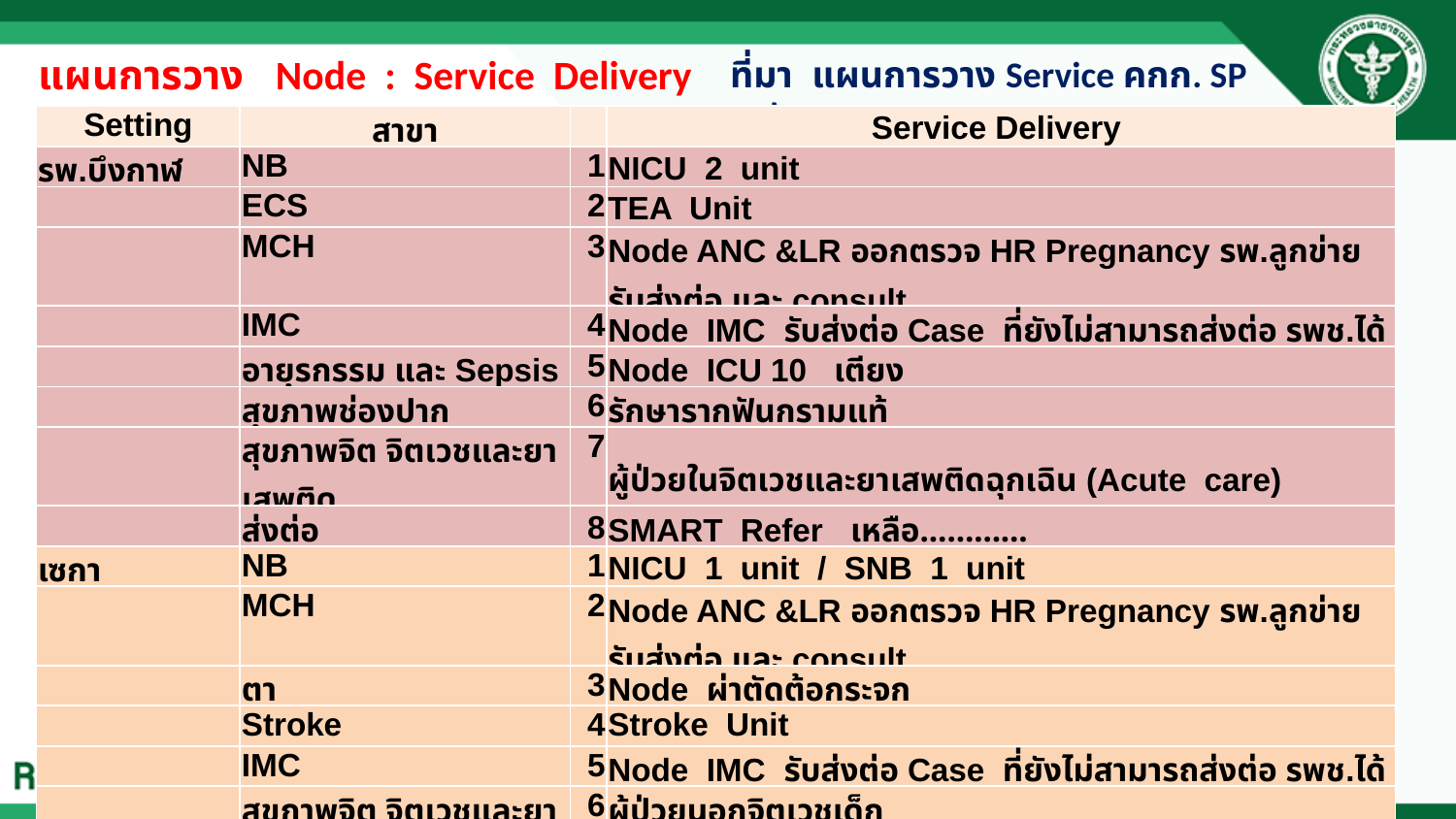

# แผนการวาง   Node  :  Service  Delivery
ที่มา  แผนการวาง Service คกก. SP ระดับเขต
| Setting | สาขา |  | Service Delivery |
| --- | --- | --- | --- |
| รพ.บึงกาฬ | NB | 1 | NICU 2 unit |
|  | ECS | 2 | TEA Unit |
|  | MCH | 3 | Node ANC &LR ออกตรวจ HR Pregnancy รพ.ลูกข่าย รับส่งต่อ และ consult |
|  | IMC | 4 | Node IMC รับส่งต่อ Case ที่ยังไม่สามารถส่งต่อ รพช.ได้ |
|  | อายุรกรรม และ Sepsis | 5 | Node ICU 10 เตียง |
|  | สุขภาพช่องปาก | 6 | รักษารากฟันกรามแท้ |
|  | สุขภาพจิต จิตเวชและยาเสพติด | 7 | ผู้ป่วยในจิตเวชและยาเสพติดฉุกเฉิน (Acute care) |
|  | ส่งต่อ | 8 | SMART Refer เหลือ………… |
| เซกา | NB | 1 | NICU 1 unit / SNB 1 unit |
|  | MCH | 2 | Node ANC &LR ออกตรวจ HR Pregnancy รพ.ลูกข่าย รับส่งต่อ และ consult |
|  | ตา | 3 | Node ผ่าตัดต้อกระจก |
|  | Stroke | 4 | Stroke Unit |
|  | IMC | 5 | Node IMC รับส่งต่อ Case ที่ยังไม่สามารถส่งต่อ รพช.ได้ |
|  | สุขภาพจิต จิตเวชและยาเสพติด | 6 | ผู้ป่วยนอกจิตเวชเด็ก |
| ศรีวิไล | สุขภาพช่องปาก | 1 | รักษารากฟันกรามแท้ |
| บึงโขงหลง | MCH | 2 | Node ANC &LR ออกตรวจ HR Pregnancy รพ.ลูกข่าย รับส่งต่อ และ consult |